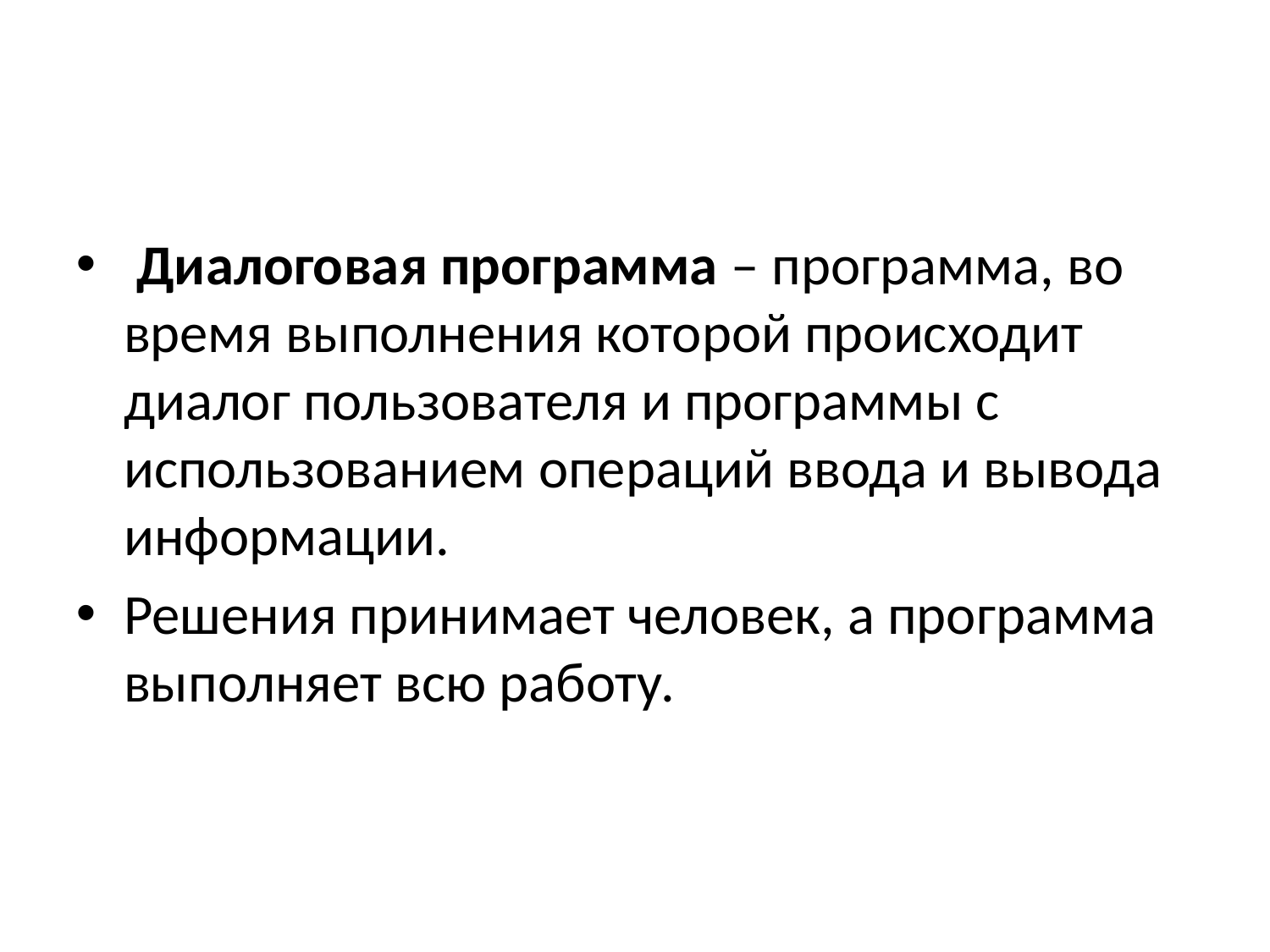

Диалоговая программа – программа, во время выполнения которой происходит диалог пользователя и программы с использованием операций ввода и вывода информации.
Решения принимает человек, а программа выполняет всю работу.